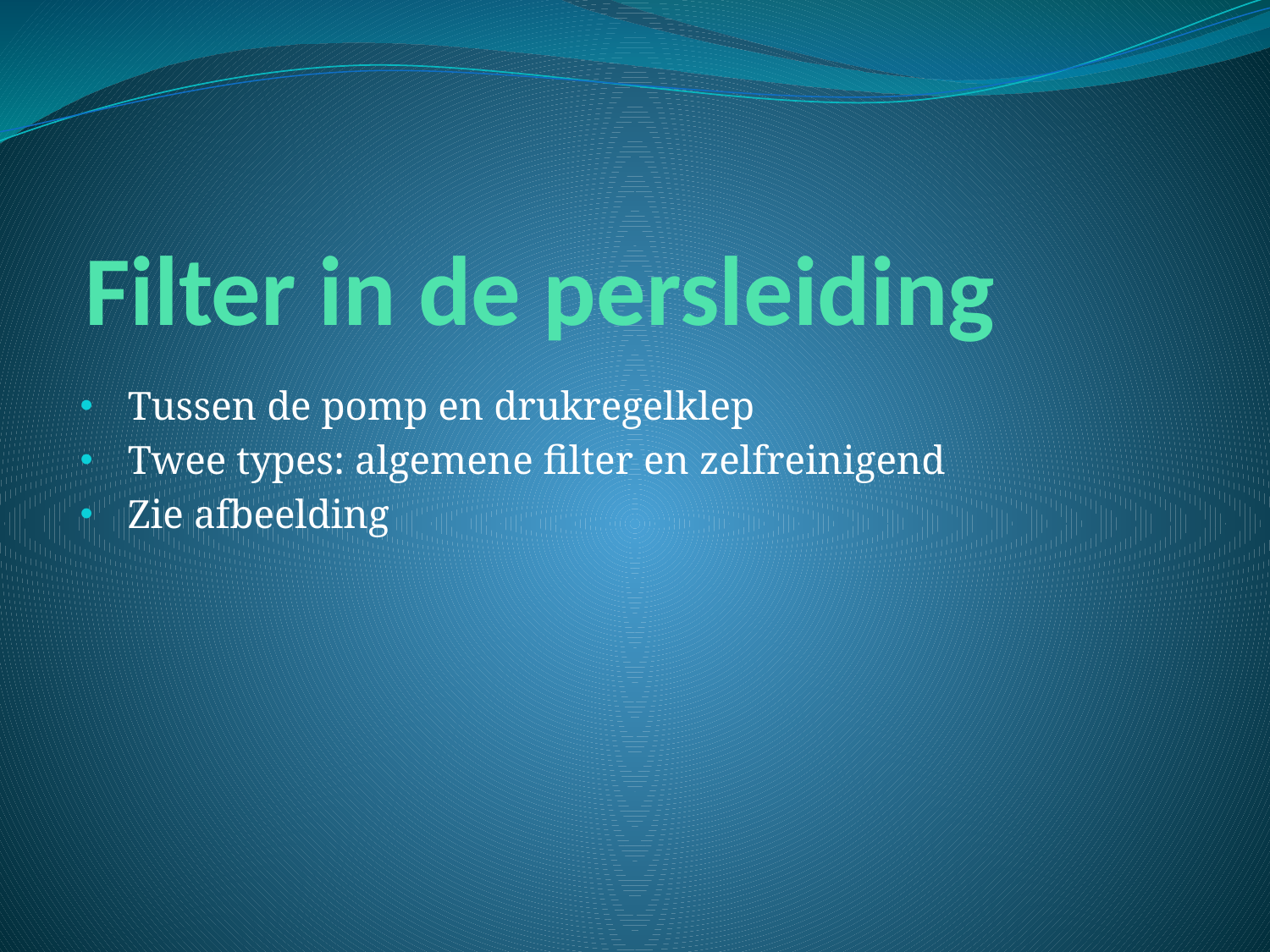

# Filter in de persleiding
Tussen de pomp en drukregelklep
Twee types: algemene filter en zelfreinigend
Zie afbeelding